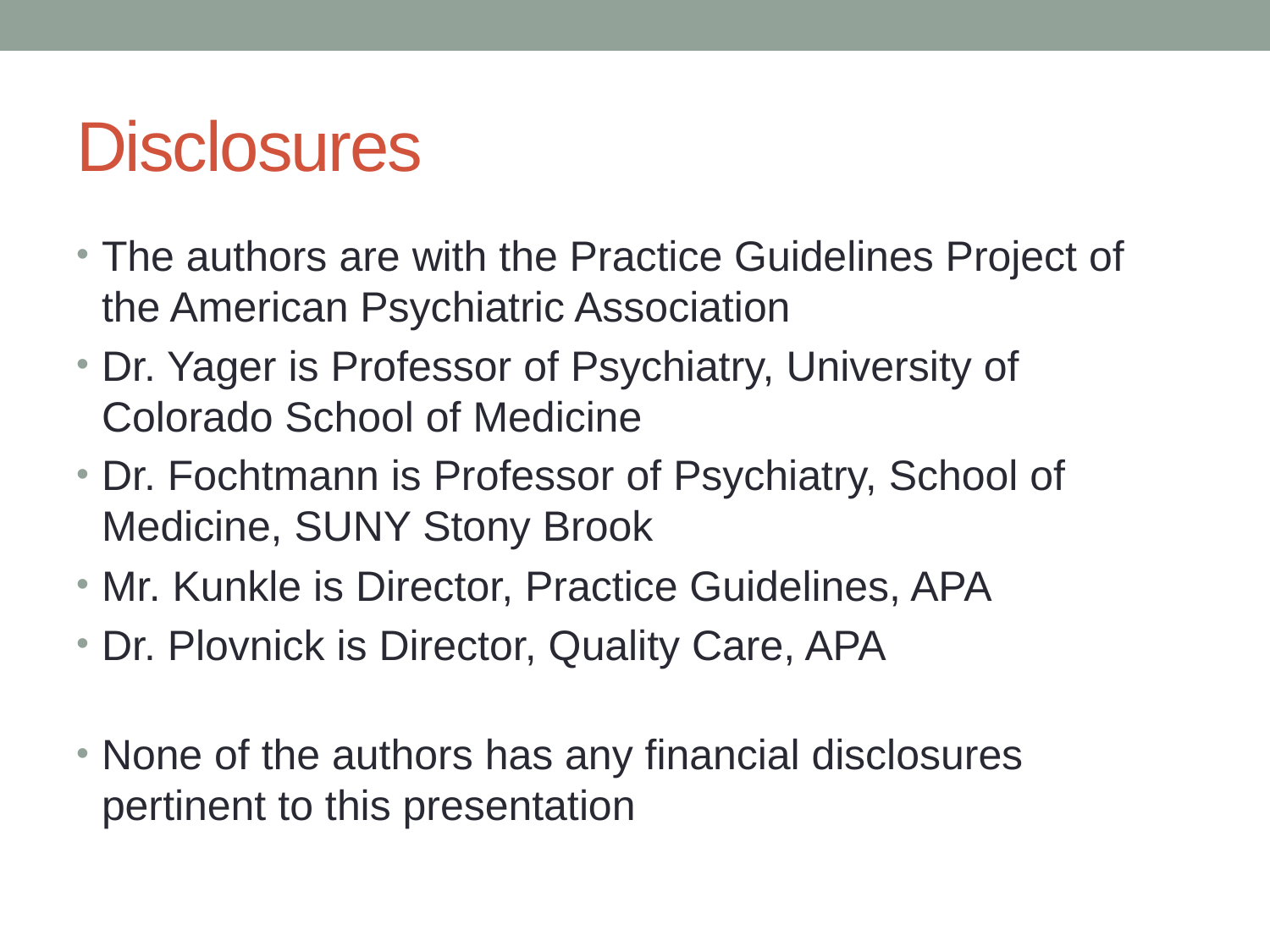

# Disclosures
The authors are with the Practice Guidelines Project of the American Psychiatric Association
Dr. Yager is Professor of Psychiatry, University of Colorado School of Medicine
Dr. Fochtmann is Professor of Psychiatry, School of Medicine, SUNY Stony Brook
Mr. Kunkle is Director, Practice Guidelines, APA
Dr. Plovnick is Director, Quality Care, APA
None of the authors has any financial disclosures pertinent to this presentation